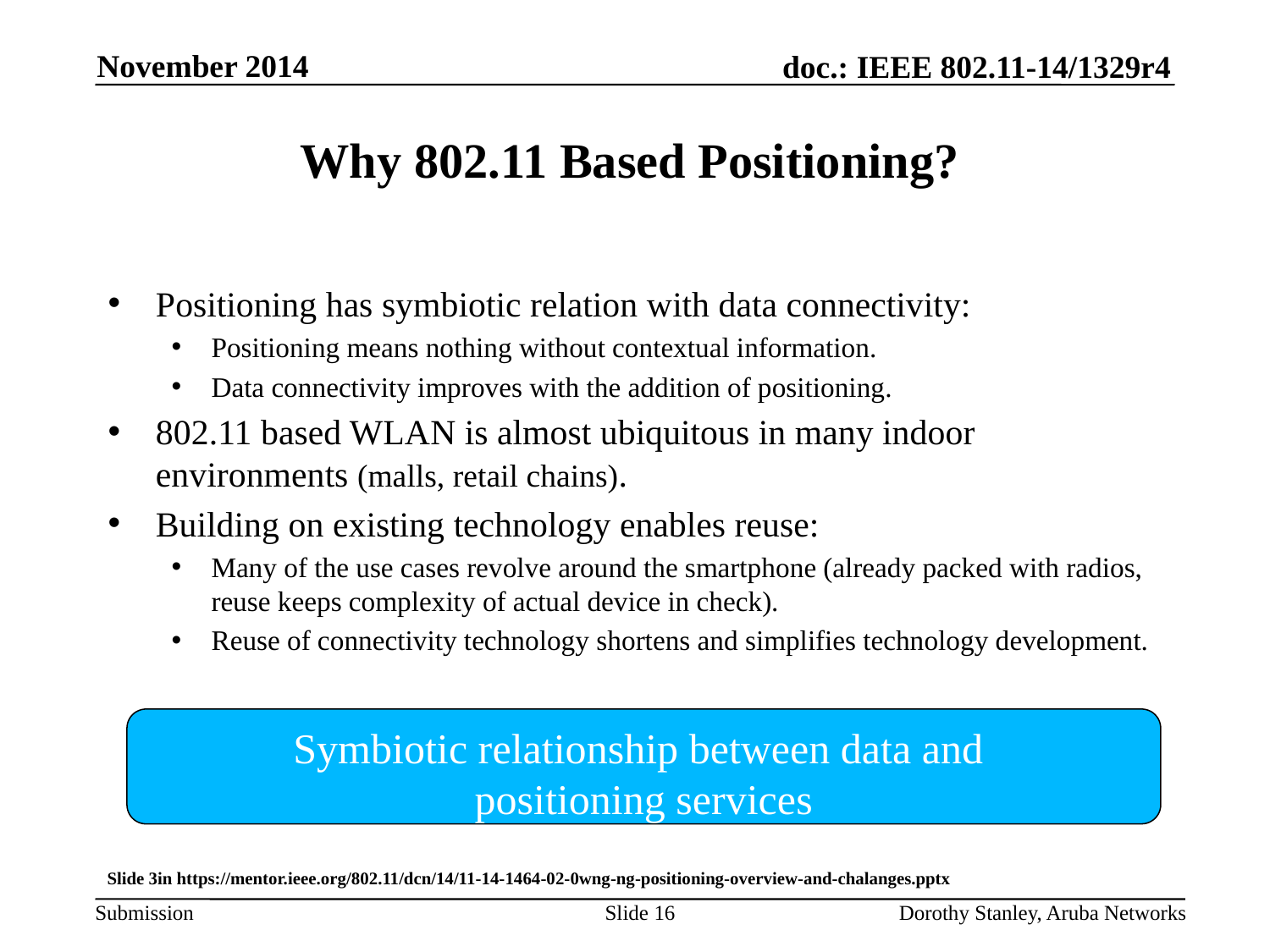

November 2014
# Why 802.11 Based Positioning?
Positioning has symbiotic relation with data connectivity:
Positioning means nothing without contextual information.
Data connectivity improves with the addition of positioning.
802.11 based WLAN is almost ubiquitous in many indoor environments (malls, retail chains).
Building on existing technology enables reuse:
Many of the use cases revolve around the smartphone (already packed with radios, reuse keeps complexity of actual device in check).
Reuse of connectivity technology shortens and simplifies technology development.

Symbiotic relationship between data and
positioning services
Slide 3in https://mentor.ieee.org/802.11/dcn/14/11-14-1464-02-0wng-ng-positioning-overview-and-chalanges.pptx
Slide 16
Dorothy Stanley, Aruba Networks